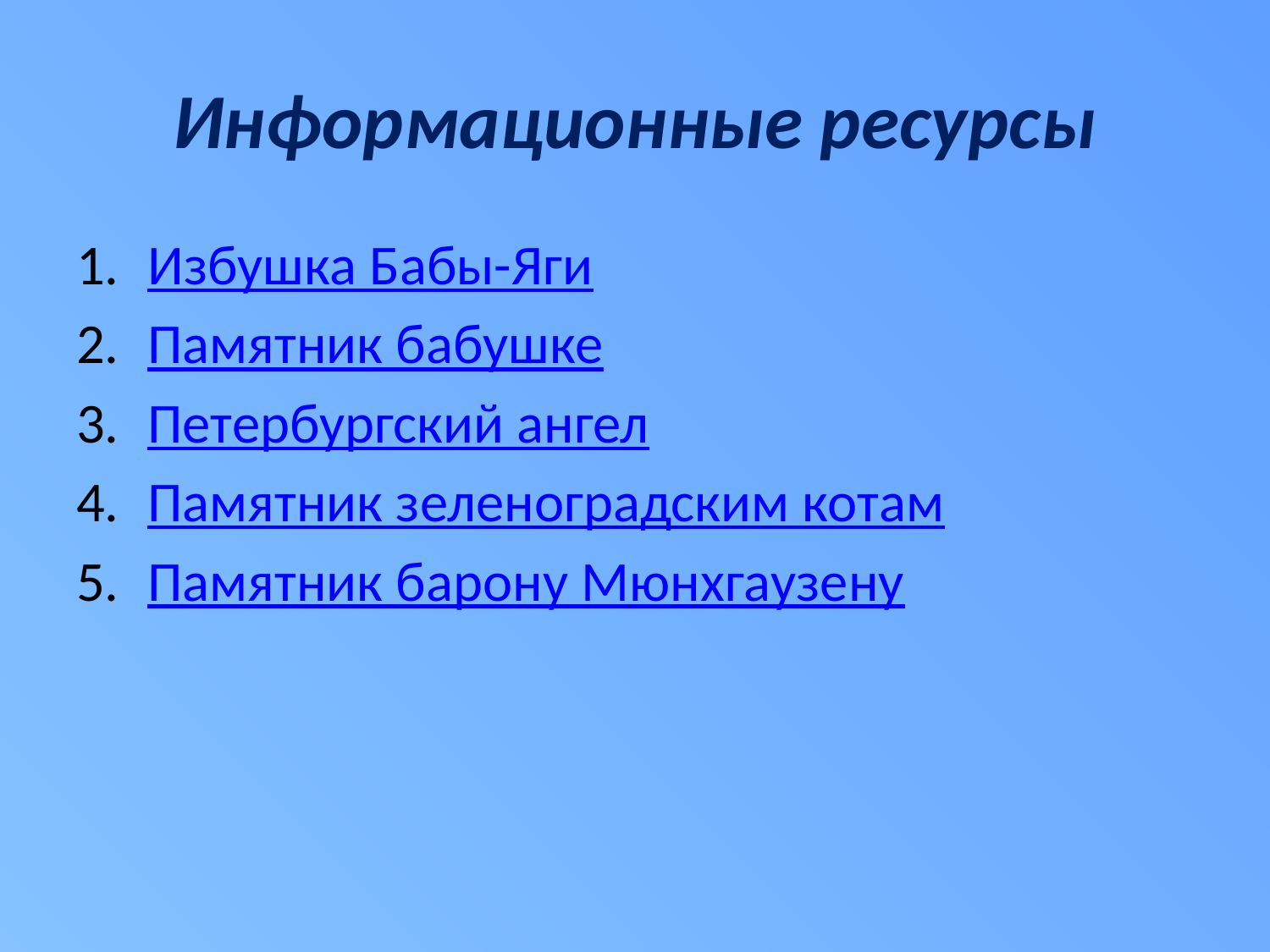

# Информационные ресурсы
Избушка Бабы-Яги
Памятник бабушке
Петербургский ангел
Памятник зеленоградским котам
Памятник барону Мюнхгаузену